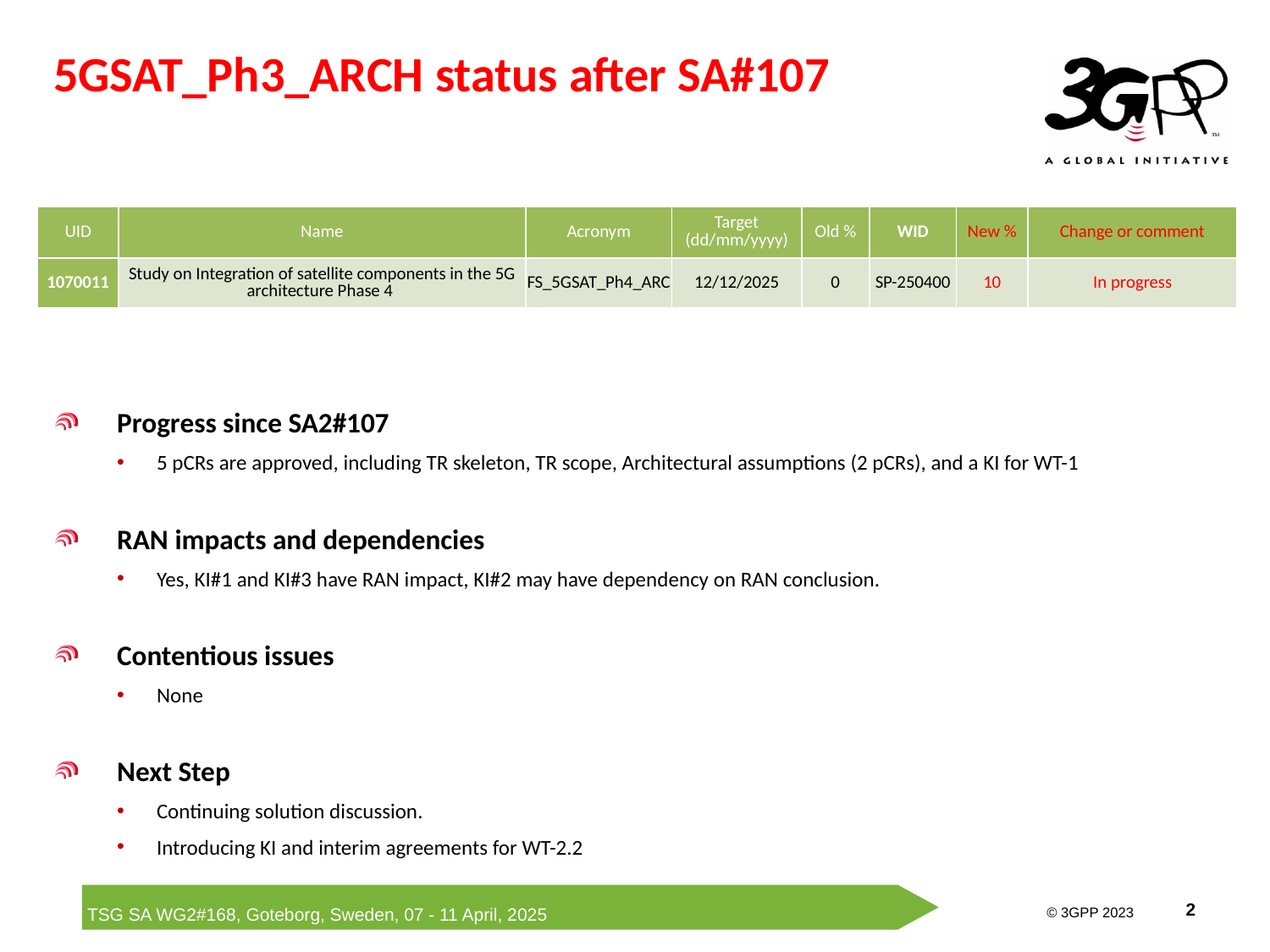

5GSAT_Ph3_ARCH status after SA#107
| UID | Name | Acronym | Target (dd/mm/yyyy) | Old % | WID | New % | Change or comment |
| --- | --- | --- | --- | --- | --- | --- | --- |
| 1070011 | Study on Integration of satellite components in the 5G architecture Phase 4 | FS\_5GSAT\_Ph4\_ARC | 12/12/2025 | 0 | SP-250400 | 10 | In progress |
Progress since SA2#107
5 pCRs are approved, including TR skeleton, TR scope, Architectural assumptions (2 pCRs), and a KI for WT-1

RAN impacts and dependencies
Yes, KI#1 and KI#3 have RAN impact, KI#2 may have dependency on RAN conclusion.

Contentious issues
None

Next Step
Continuing solution discussion.
Introducing KI and interim agreements for WT-2.2